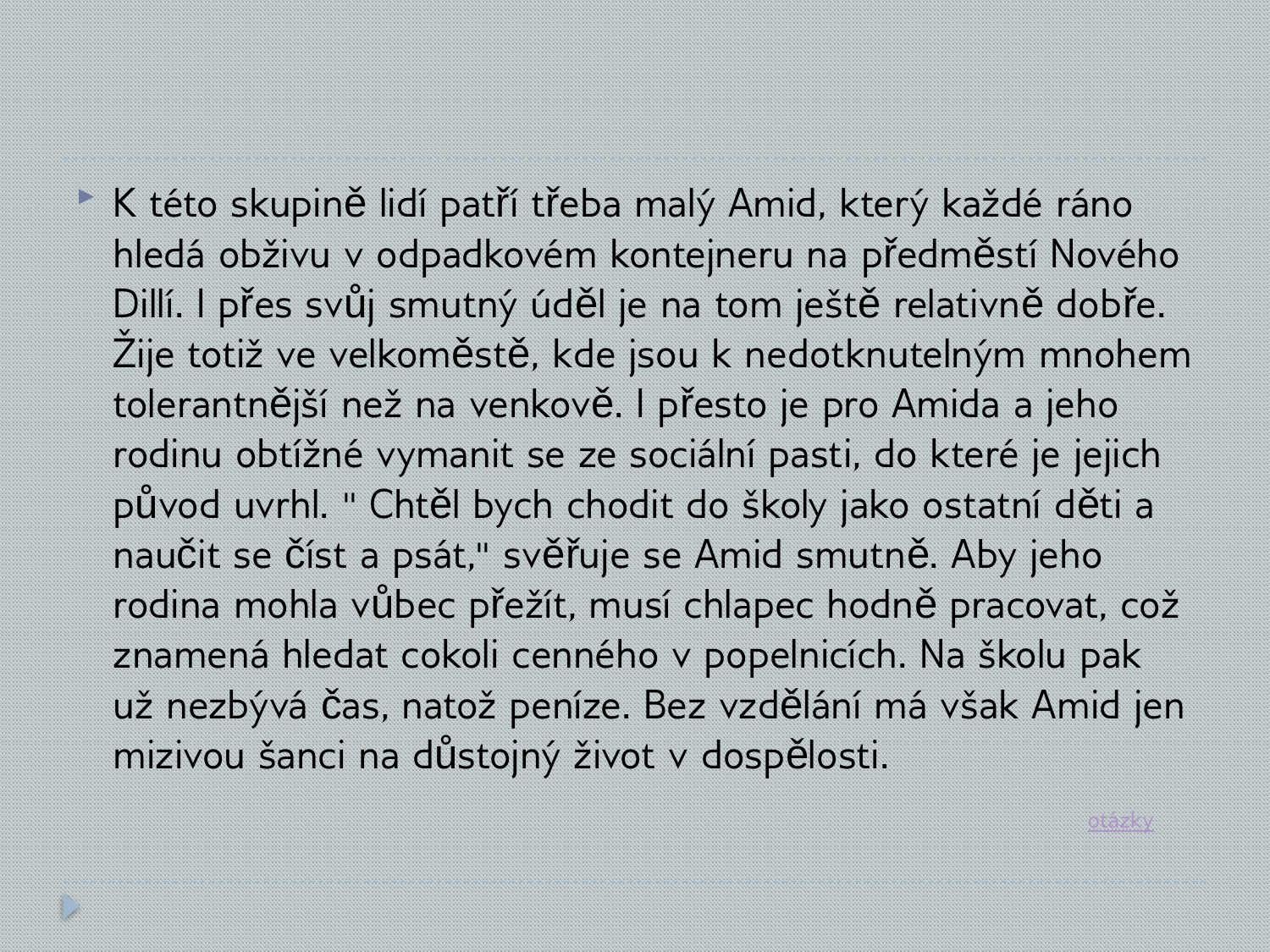

#
K této skupině lidí patří třeba malý Amid, který každé ráno hledá obživu v odpadkovém kontejneru na předměstí Nového Dillí. I přes svůj smutný úděl je na tom ještě relativně dobře. Žije totiž ve velkoměstě, kde jsou k nedotknutelným mnohem tolerantnější než na venkově. I přesto je pro Amida a jeho rodinu obtížné vymanit se ze sociální pasti, do které je jejich původ uvrhl. " Chtěl bych chodit do školy jako ostatní děti a naučit se číst a psát," svěřuje se Amid smutně. Aby jeho rodina mohla vůbec přežít, musí chlapec hodně pracovat, což znamená hledat cokoli cenného v popelnicích. Na školu pak už nezbývá čas, natož peníze. Bez vzdělání má však Amid jen mizivou šanci na důstojný život v dospělosti.
                                                                                 otázky